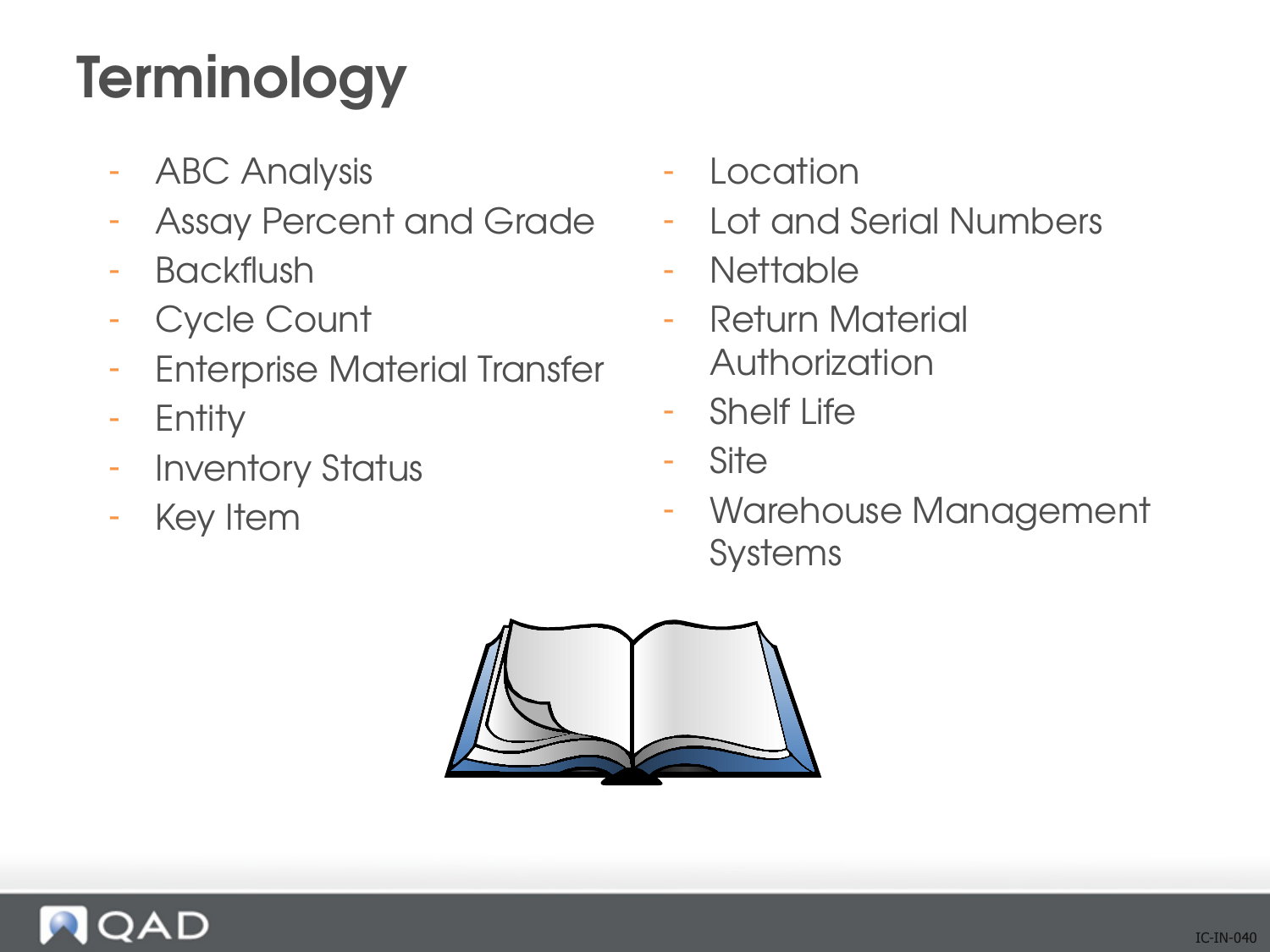

# Terminology
ABC Analysis
Assay Percent and Grade
Backflush
Cycle Count
Enterprise Material Transfer
Entity
Inventory Status
Key Item
Location
Lot and Serial Numbers
Nettable
Return Material Authorization
Shelf Life
Site
Warehouse Management Systems

IC-IN-040